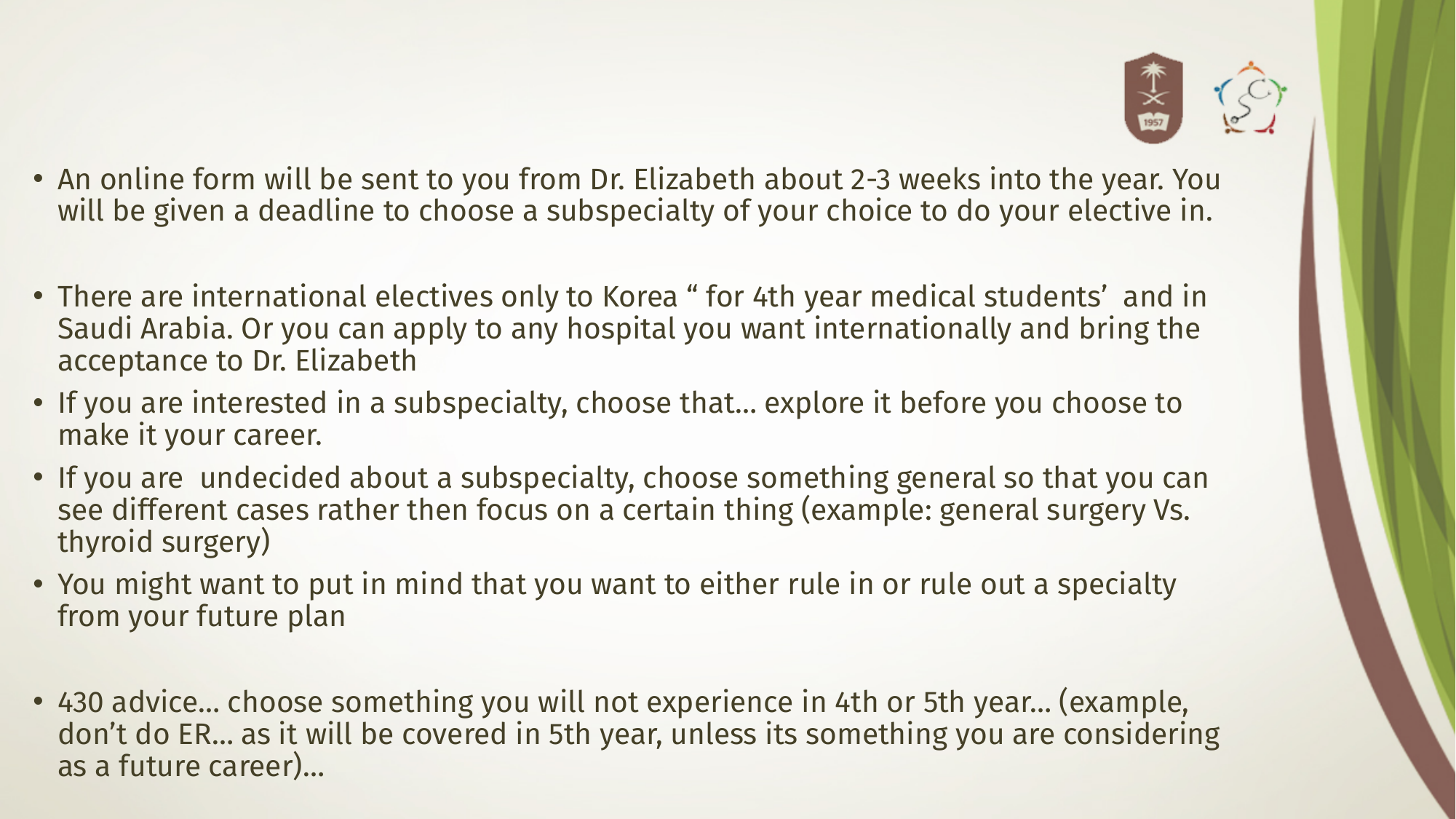

An online form will be sent to you from Dr. Elizabeth about 2-3 weeks into the year. You will be given a deadline to choose a subspecialty of your choice to do your elective in.

There are international electives only to Korea “ for 4th year medical students’  and in Saudi Arabia. Or you can apply to any hospital you want internationally and bring the acceptance to Dr. Elizabeth
If you are interested in a subspecialty, choose that… explore it before you choose to make it your career.
If you are  undecided about a subspecialty, choose something general so that you can see different cases rather then focus on a certain thing (example: general surgery Vs. thyroid surgery)
You might want to put in mind that you want to either rule in or rule out a specialty from your future plan

430 advice… choose something you will not experience in 4th or 5th year… (example, don’t do ER… as it will be covered in 5th year, unless its something you are considering as a future career)…